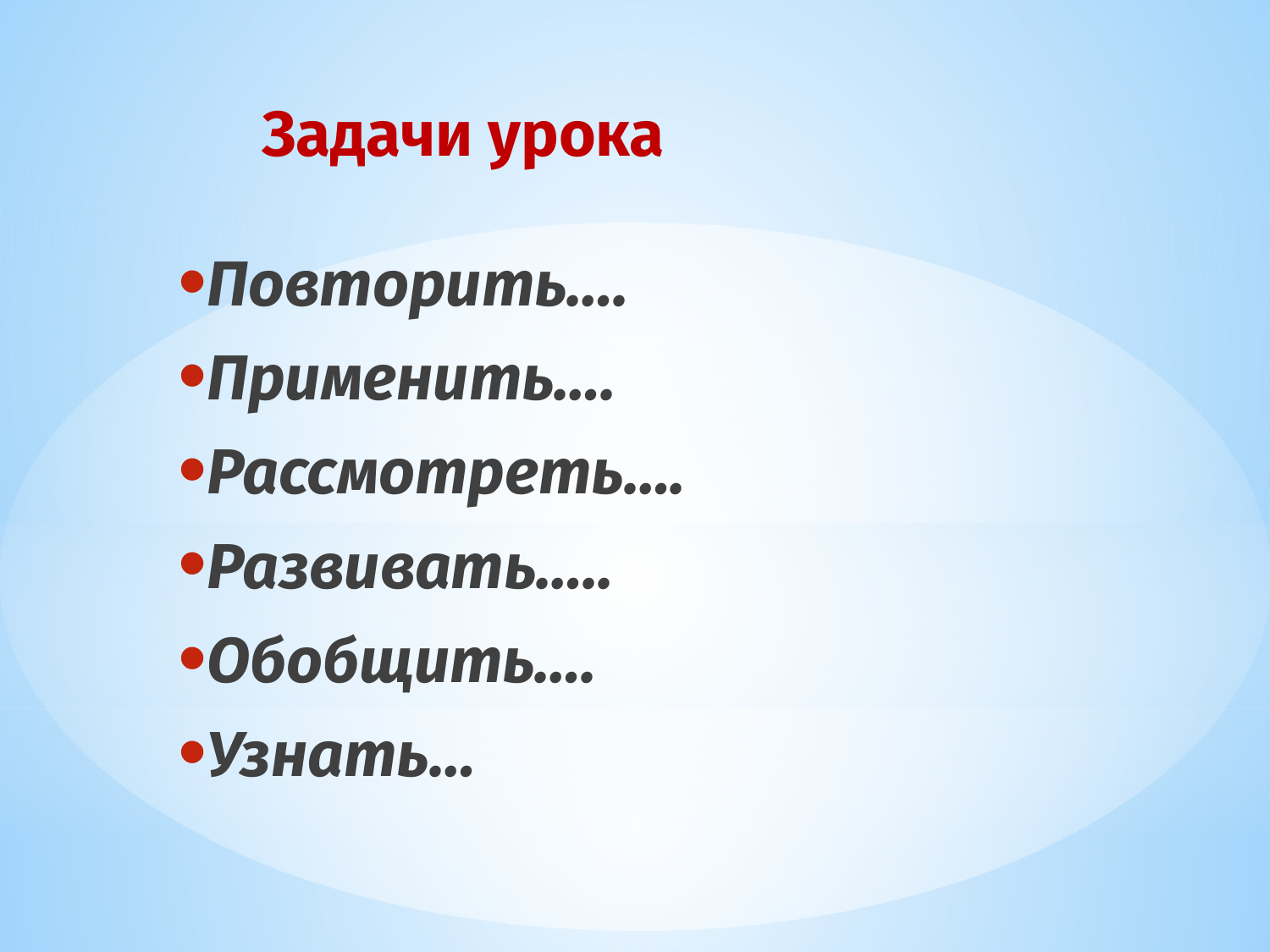

# Задачи урока
Повторить….
Применить….
Рассмотреть….
Развивать…..
Обобщить….
Узнать…